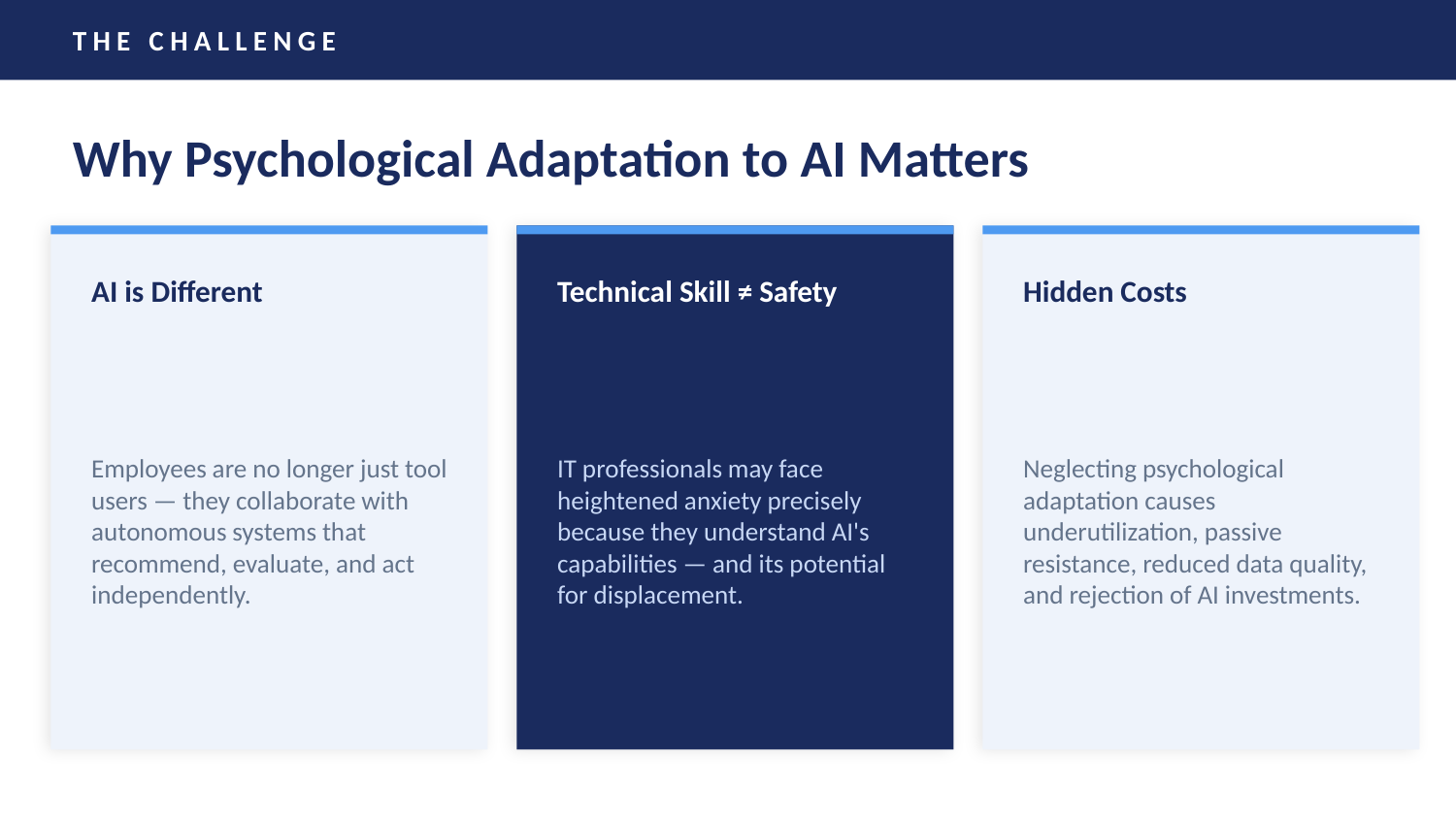

THE CHALLENGE
Why Psychological Adaptation to AI Matters

AI is Different
Technical Skill ≠ Safety
Hidden Costs
Employees are no longer just tool users — they collaborate with autonomous systems that recommend, evaluate, and act independently.
IT professionals may face heightened anxiety precisely because they understand AI's capabilities — and its potential for displacement.
Neglecting psychological adaptation causes underutilization, passive resistance, reduced data quality, and rejection of AI investments.